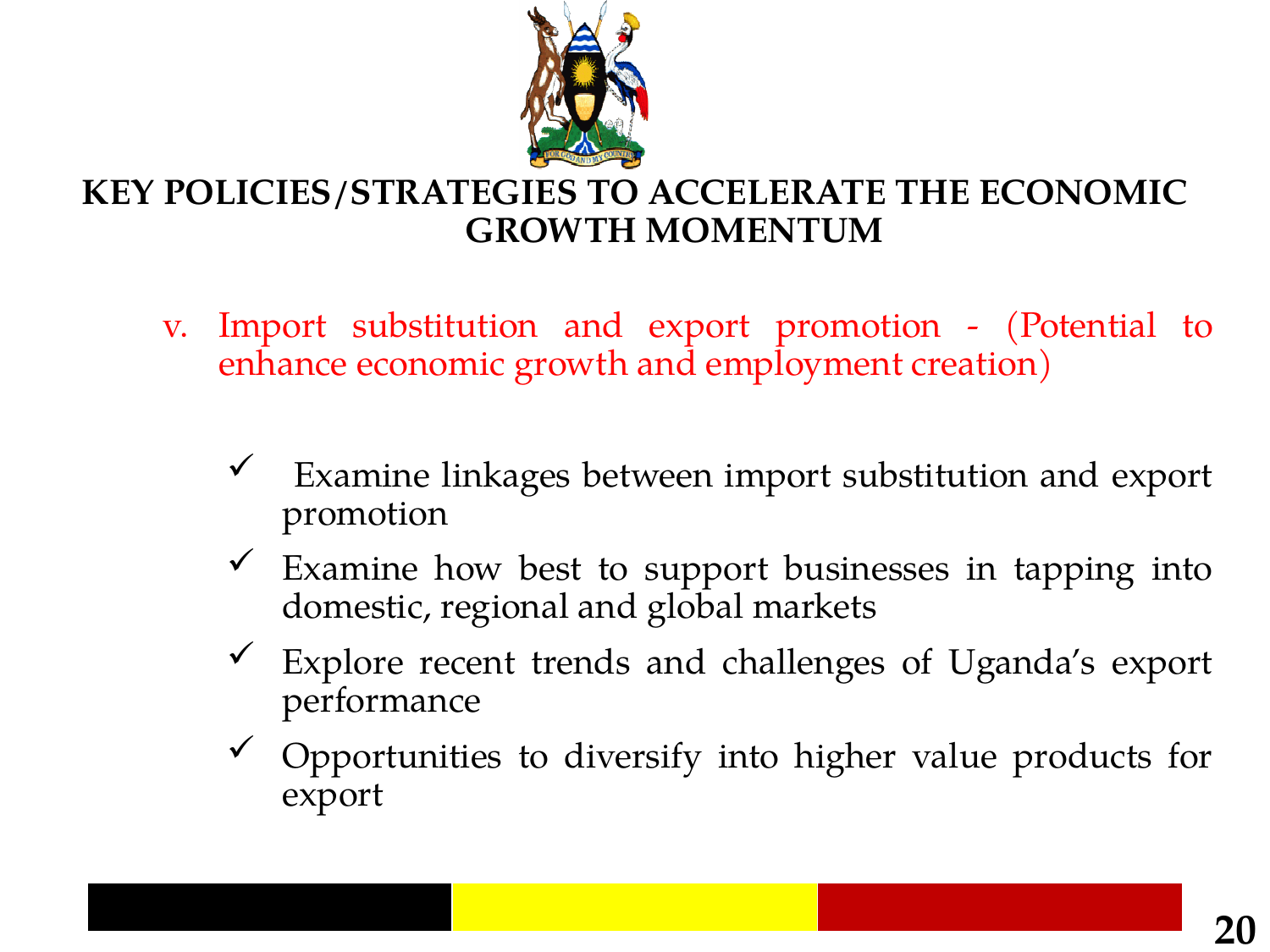

KEY POLICIES/STRATEGIES TO ACCELERATE THE ECONOMIC GROWTH MOMENTUM

Import substitution and export promotion - (Potential to enhance economic growth and employment creation)

 Examine linkages between import substitution and export promotion
Examine how best to support businesses in tapping into domestic, regional and global markets
Explore recent trends and challenges of Uganda’s export performance
Opportunities to diversify into higher value products for export

20